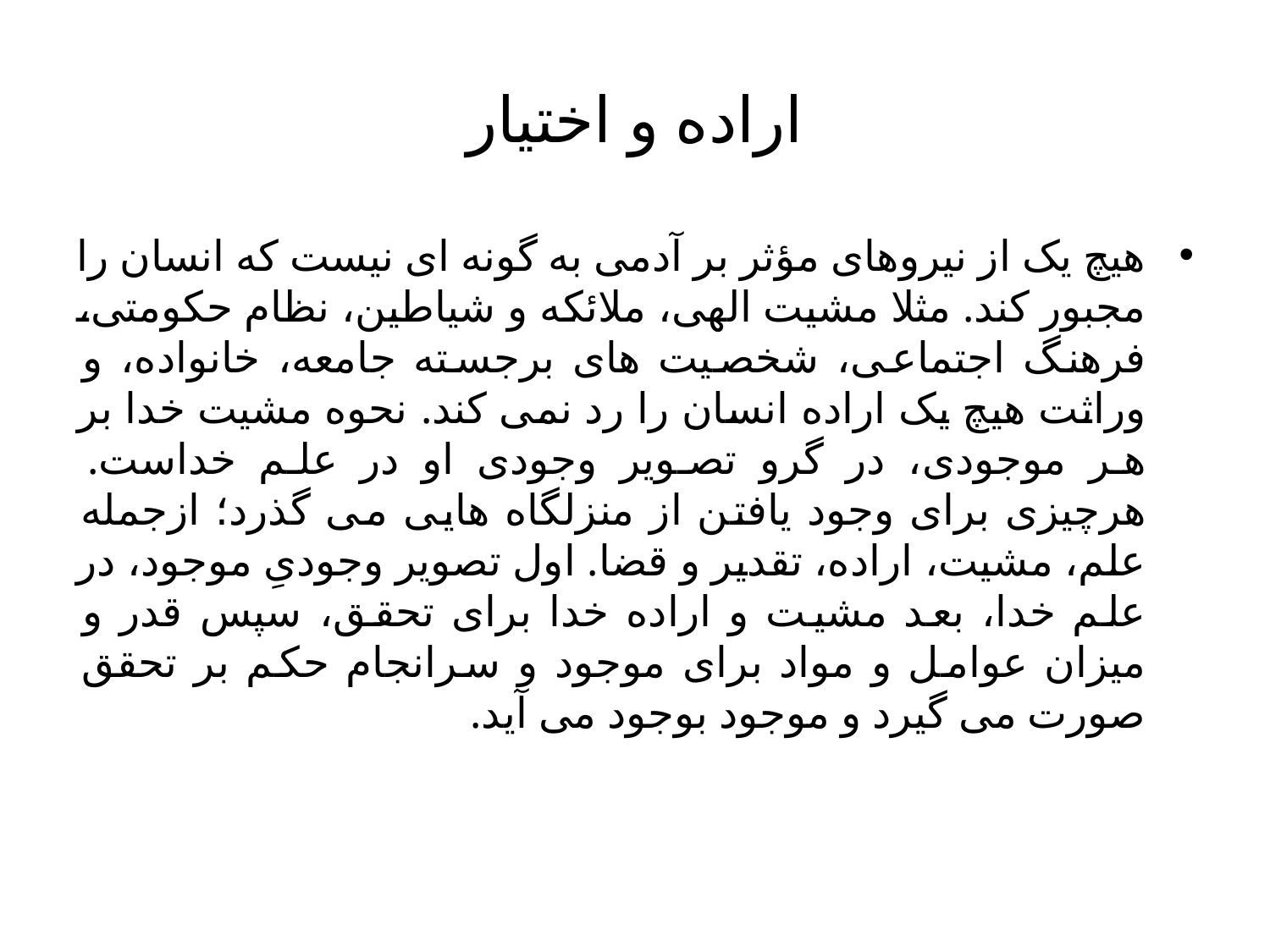

# اراده و اختیار
هیچ یک از نیروهای مؤثر بر آدمی به گونه ای نیست که انسان را مجبور کند. مثلا مشیت الهی، ملائکه و شیاطین، نظام حکومتی، فرهنگ اجتماعی، شخصیت های برجسته جامعه، خانواده، و وراثت هیچ یک اراده انسان را رد نمی کند. نحوه مشیت خدا بر هر موجودی، در گرو تصویر وجودی او در علم خداست. هرچیزی برای وجود یافتن از منزلگاه هایی می گذرد؛ ازجمله علم، مشیت، اراده، تقدیر و قضا. اول تصویر وجودیِ موجود، در علم خدا، بعد مشیت و اراده خدا برای تحقق، سپس قدر و میزان عوامل و مواد برای موجود و سرانجام حکم بر تحقق صورت می گیرد و موجود بوجود می آید.